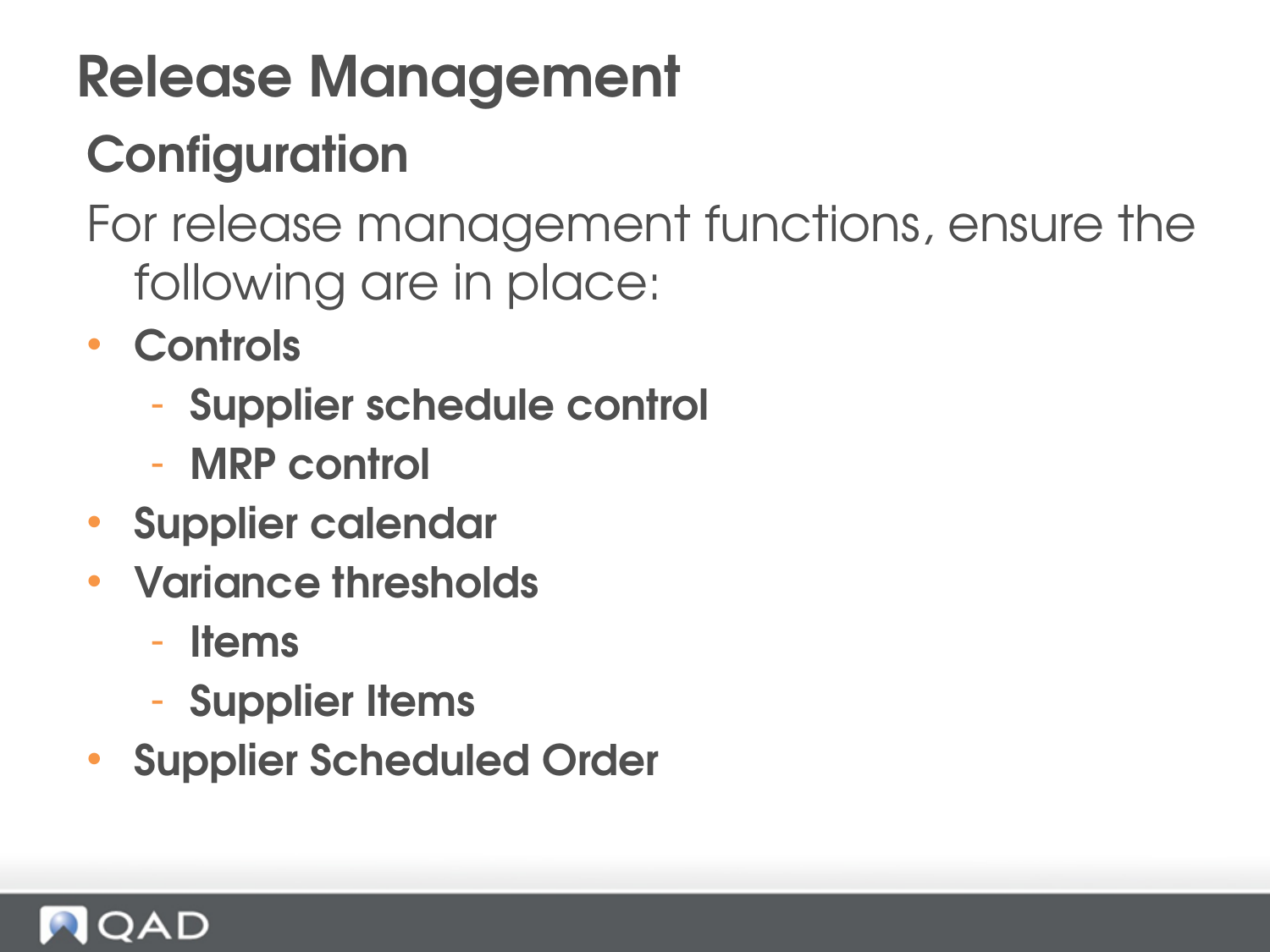

# Release Management
Configuration
For release management functions, ensure the following are in place:
Controls
Supplier schedule control
MRP control
Supplier calendar
Variance thresholds
Items
Supplier Items
Supplier Scheduled Order